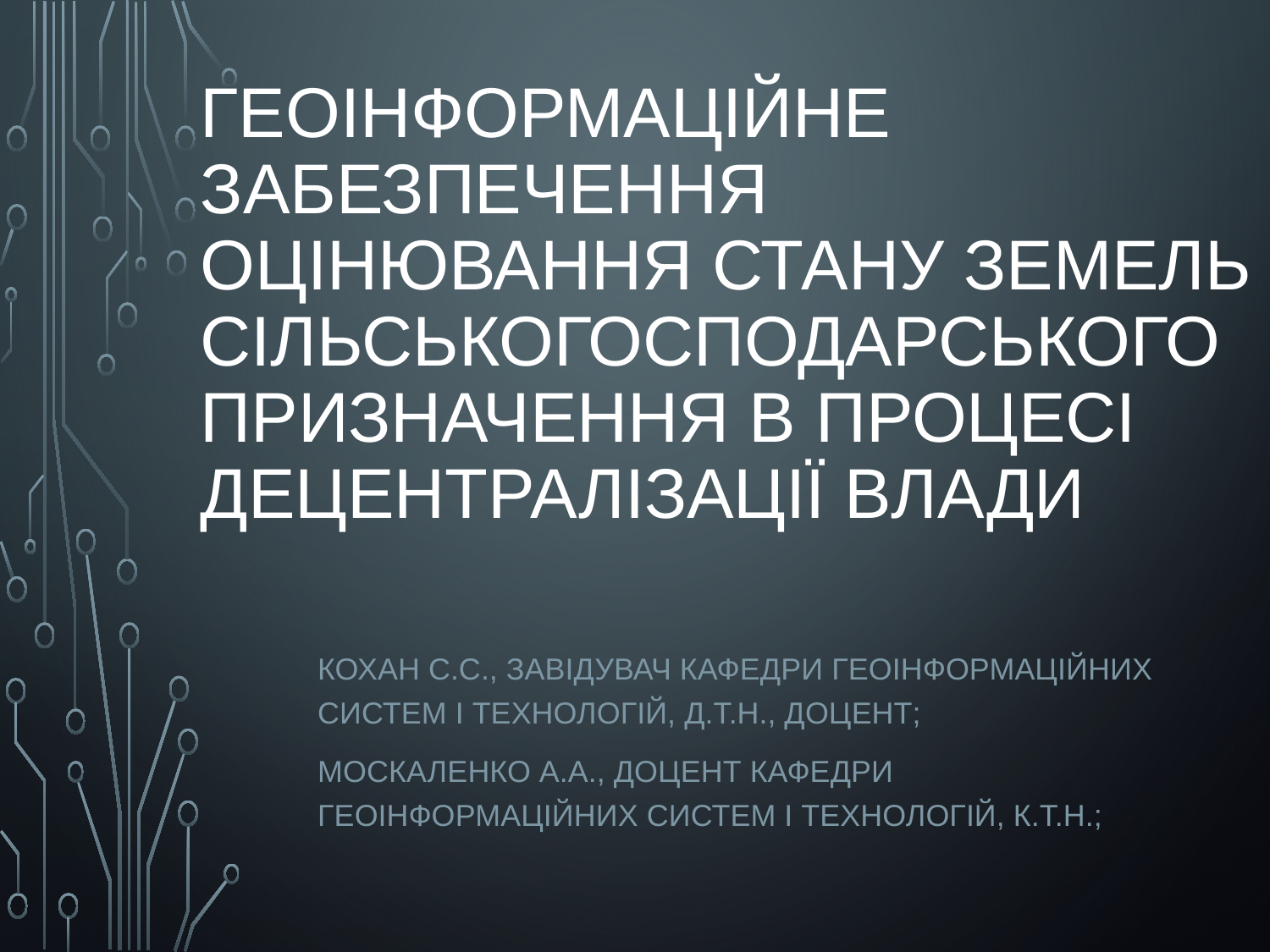

# Геоінформаційне забезпечення оцінювання стану земель сільськогосподарського призначення в процесі децентралізації влади
Кохан С.С., завідувач кафедри геоінформаційних систем і технологій, д.т.н., доцент;
Москаленко А.А., доцент кафедри геоінформаційних систем і технологій, к.т.н.;